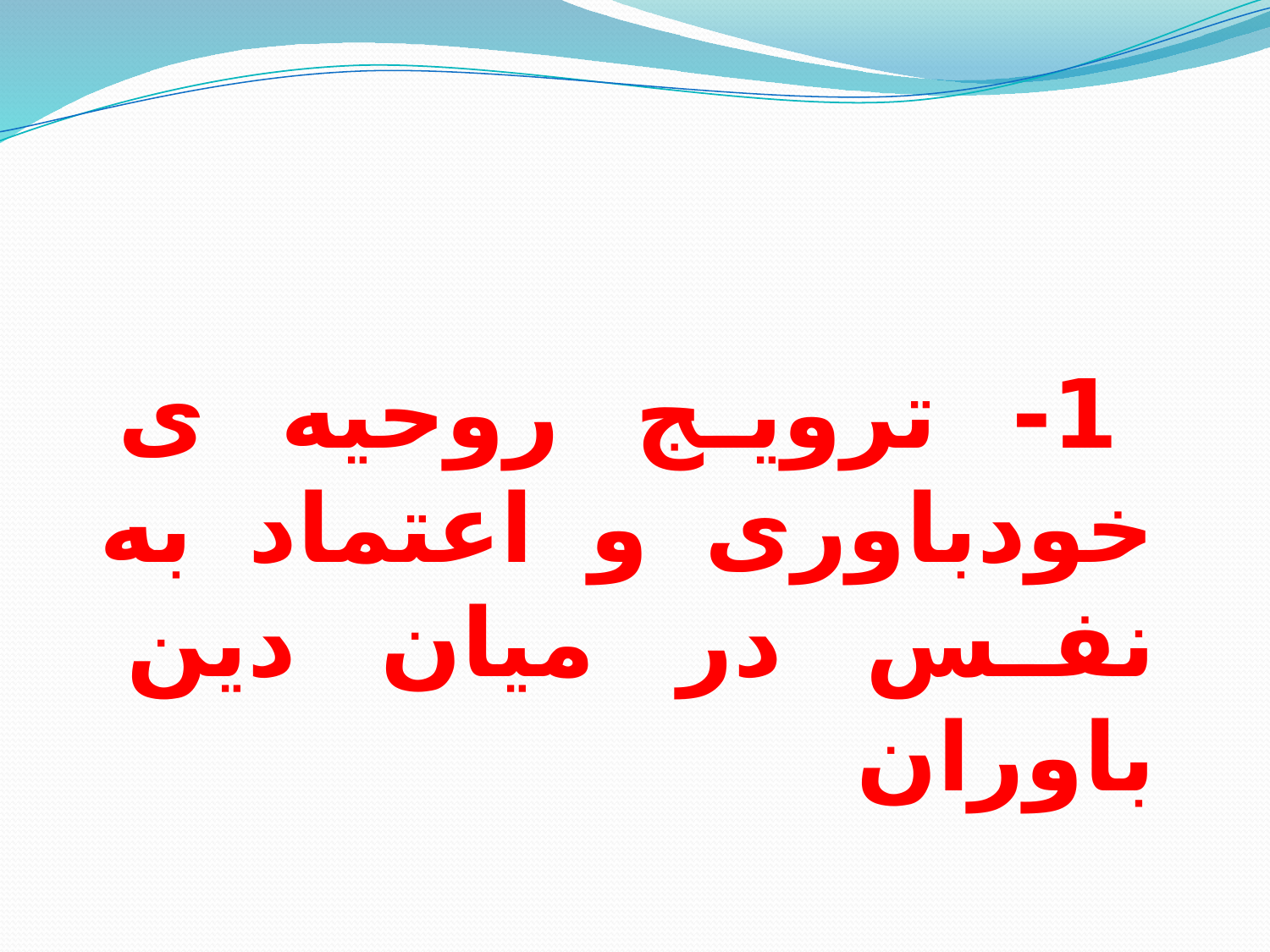

1- ترویج روحیه ی خودباوری و اعتماد به نفس در میان دین باوران